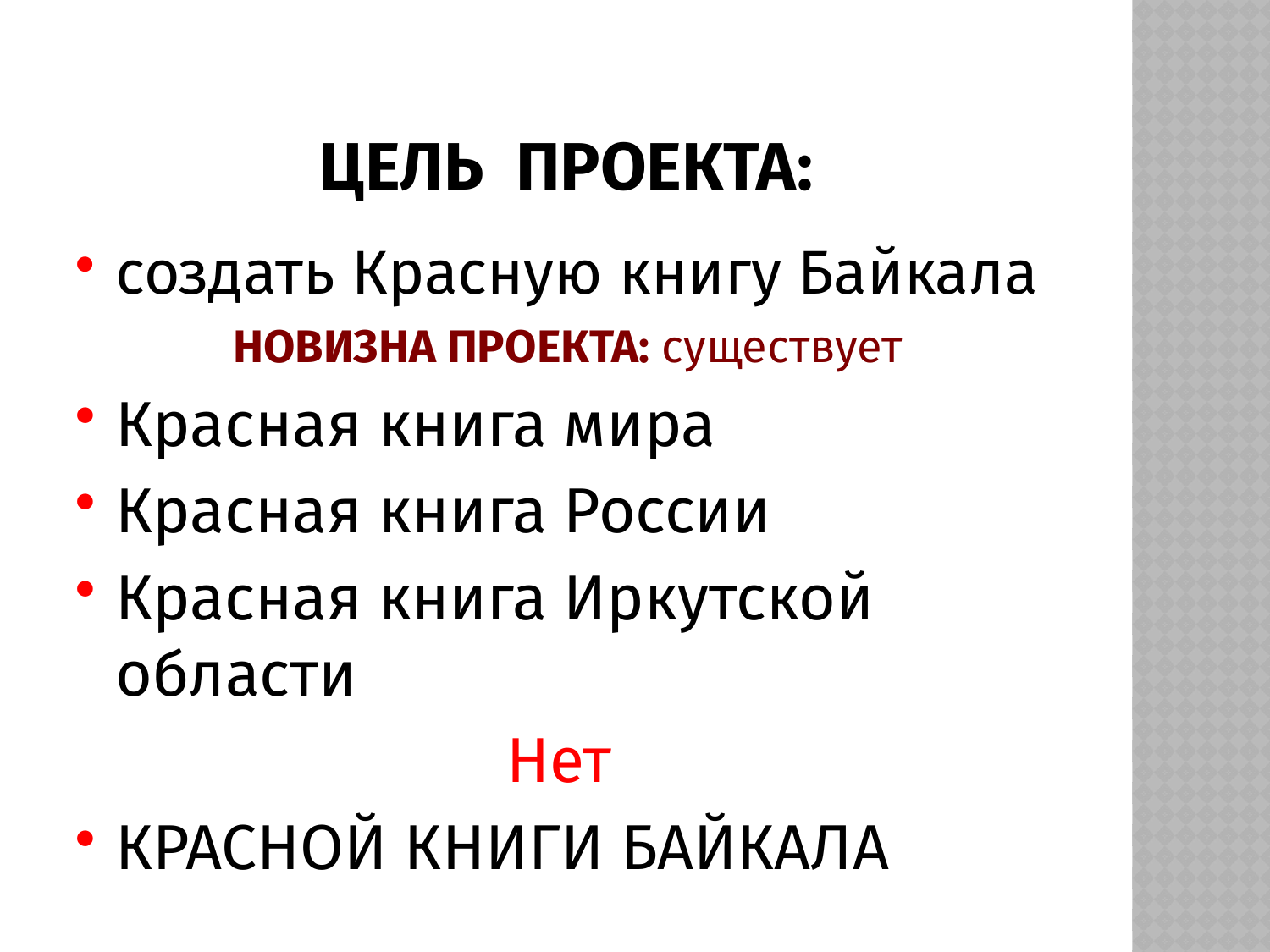

# Цель  проекта:
создать Красную книгу Байкала
НОВИЗНА ПРОЕКТА: существует
Красная книга мира
Красная книга России
Красная книга Иркутской области
Нет
КРАСНОЙ КНИГИ БАЙКАЛА